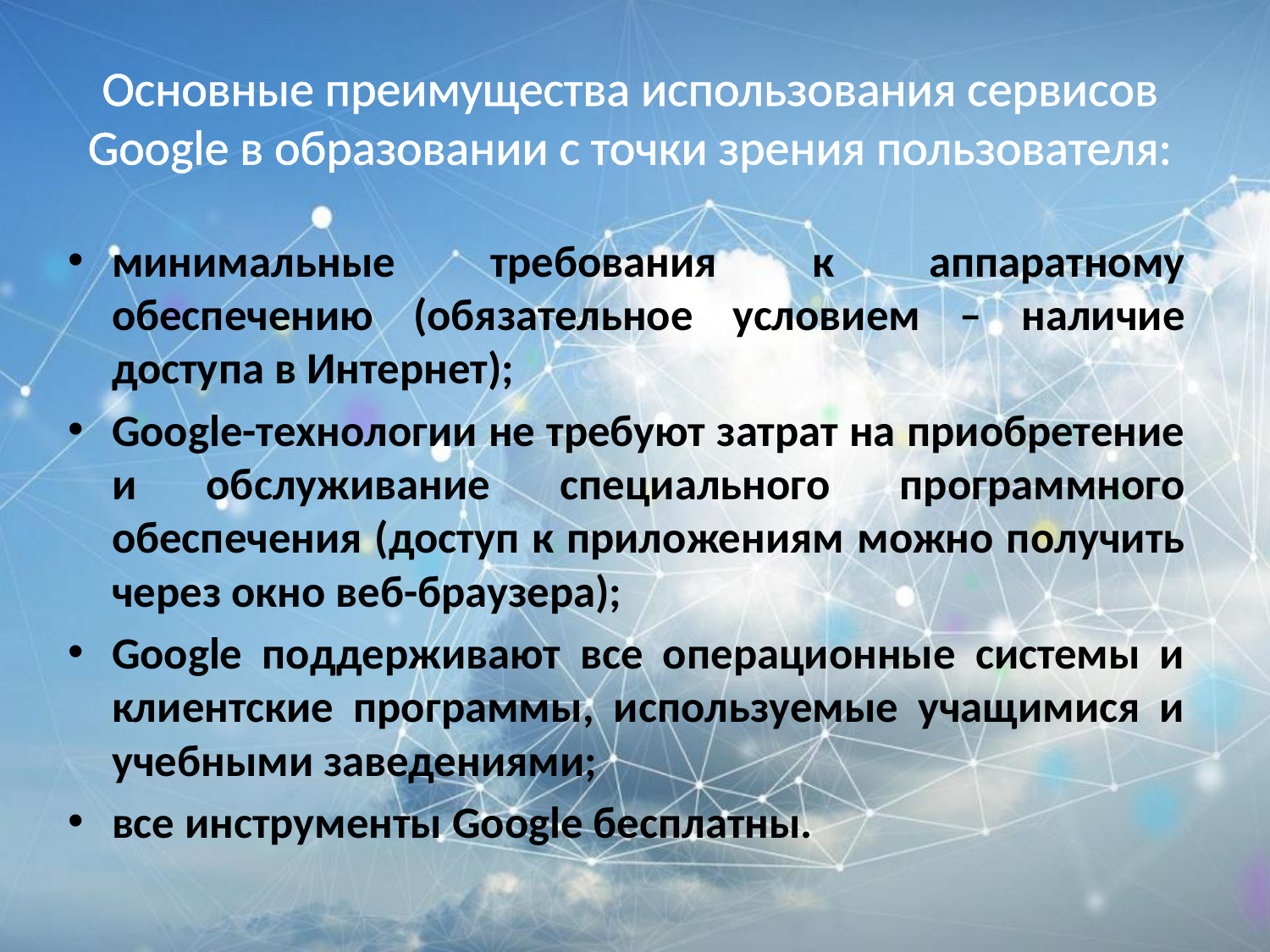

# Основные преимущества использования сервисов Google в образовании с точки зрения пользователя:
минимальные требования к аппаратному обеспечению (обяза­тель­ное условием – наличие доступа в Интернет);
Google-технологии не требуют затрат на приобретение и обслуживание специального программного обеспечения (доступ к прило­жениям можно получить через окно веб-браузера);
Google поддерживают все операционные системы и клиентские прог­раммы, используемые учащимися и учебными заведениями;
все инструменты Google бесплатны.